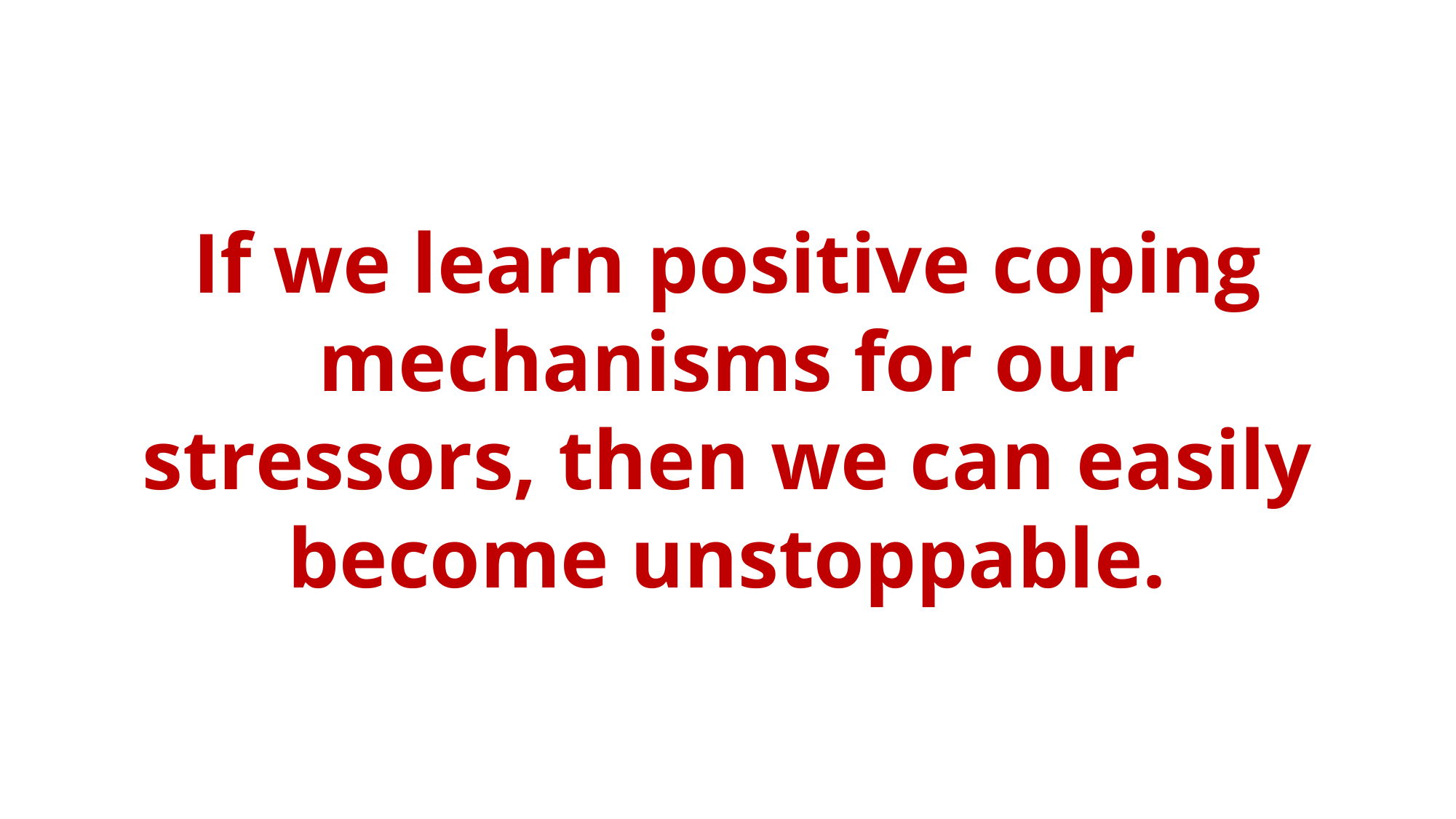

If we learn positive coping mechanisms for our stressors, then we can easily become unstoppable.